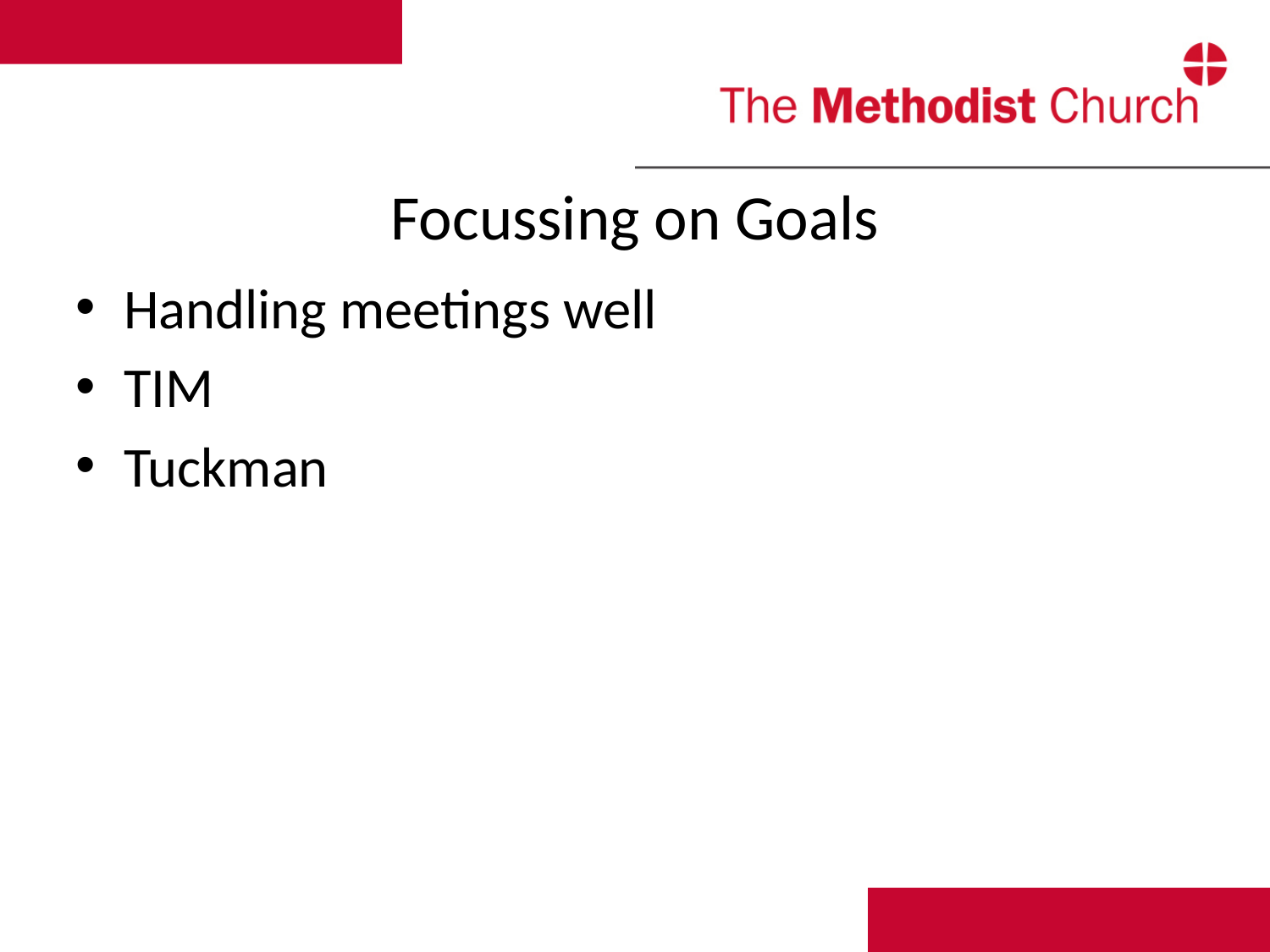

# Focussing on Goals
Handling meetings well
TIM
Tuckman